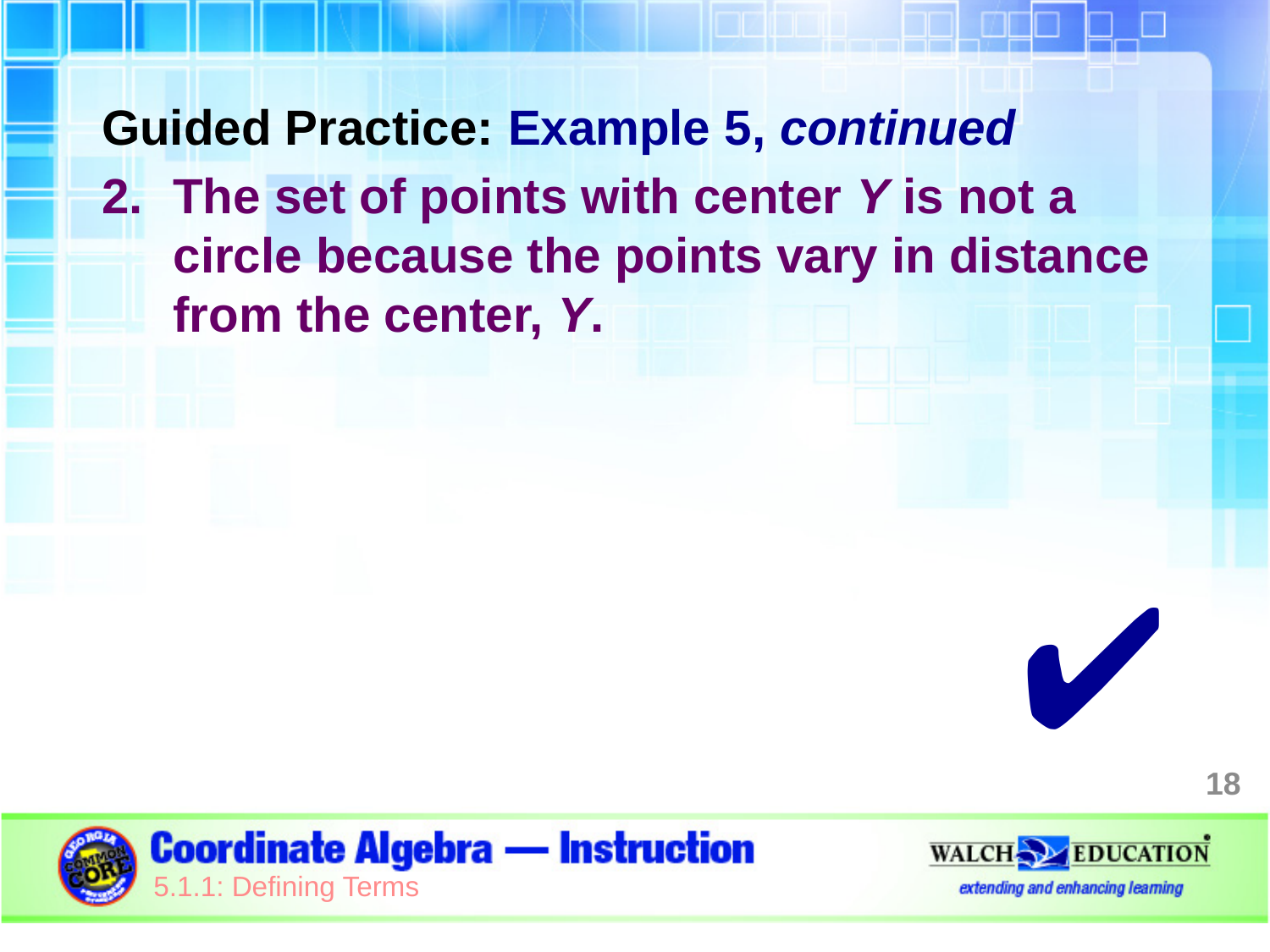

Guided Practice: Example 5, continued
The set of points with center Y is not a circle because the points vary in distance from the center, Y.

✔
18
5.1.1: Defining Terms